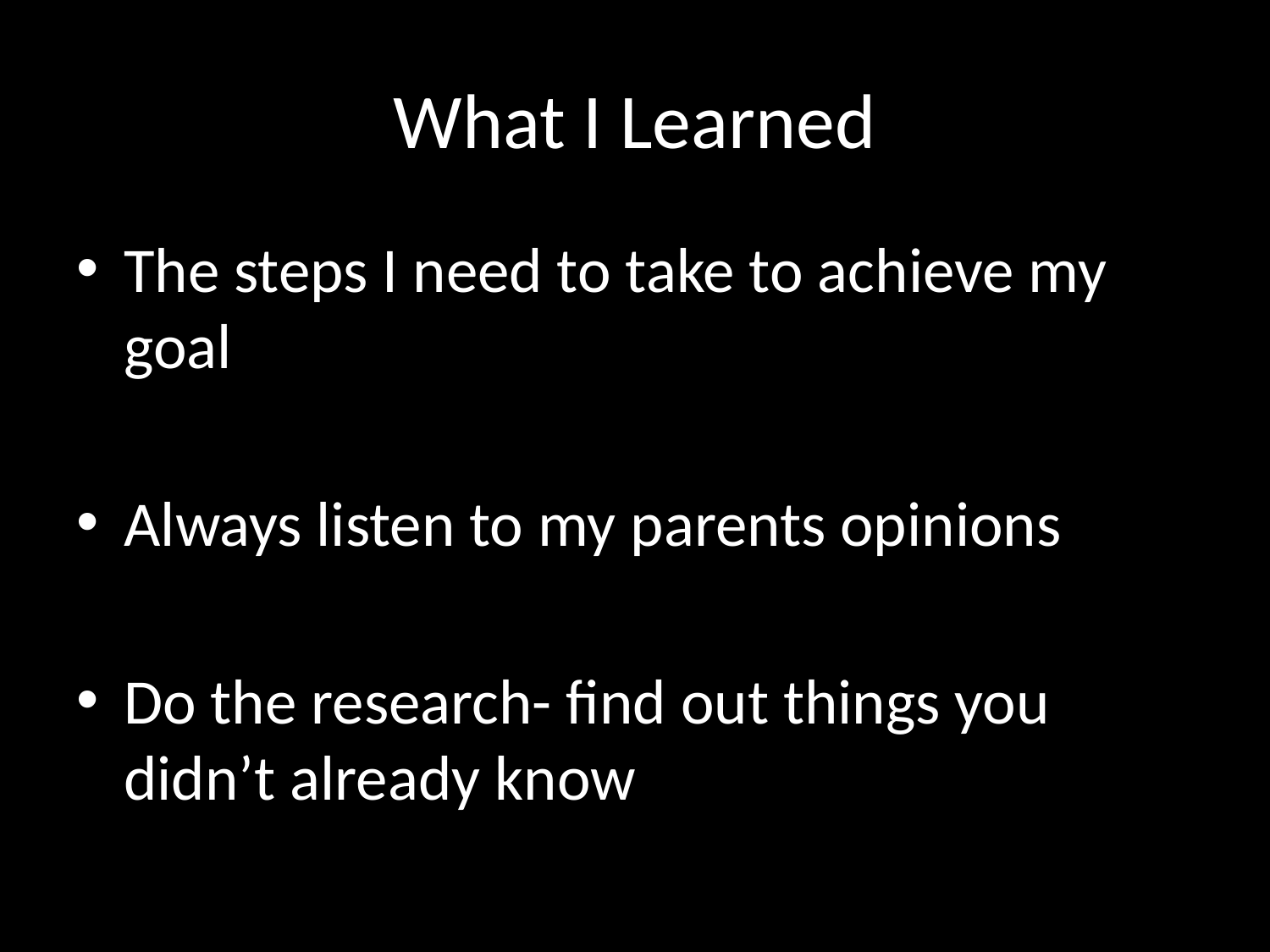

# What I Learned
The steps I need to take to achieve my goal

Always listen to my parents opinions

Do the research- find out things you didn’t already know